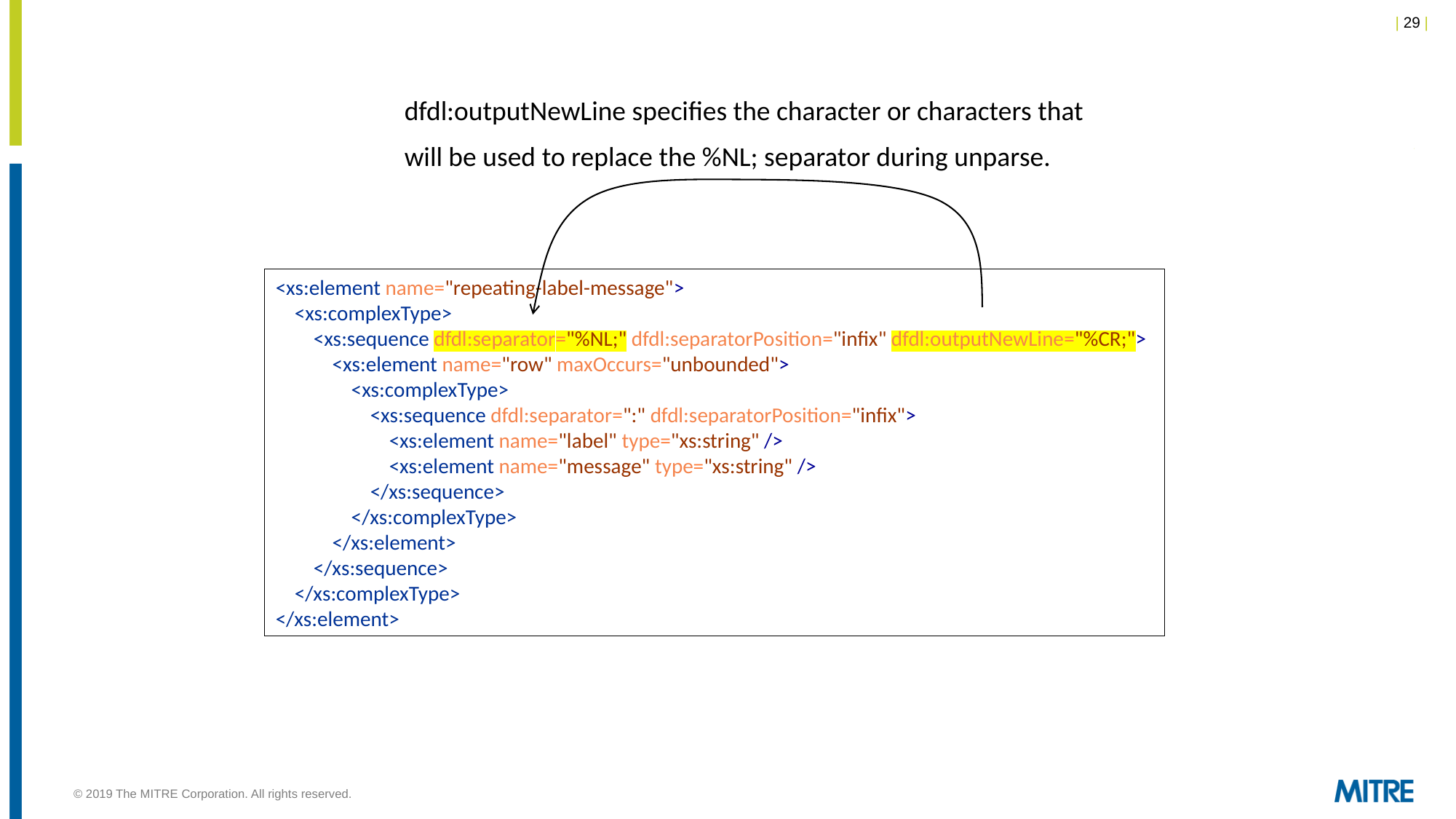

dfdl:outputNewLine specifies the character or characters that will be used to replace the %NL; separator during unparse.

<xs:element name="repeating-label-message">
    <xs:complexType>
        <xs:sequence dfdl:separator="%NL;" dfdl:separatorPosition="infix" dfdl:outputNewLine="%CR;">
            <xs:element name="row" maxOccurs="unbounded">
                <xs:complexType>
                    <xs:sequence dfdl:separator=":" dfdl:separatorPosition="infix">
                        <xs:element name="label" type="xs:string" />
                        <xs:element name="message" type="xs:string" />
                    </xs:sequence>
                </xs:complexType>
            </xs:element>
        </xs:sequence>
    </xs:complexType>
</xs:element>
© 2019 The MITRE Corporation. All rights reserved.